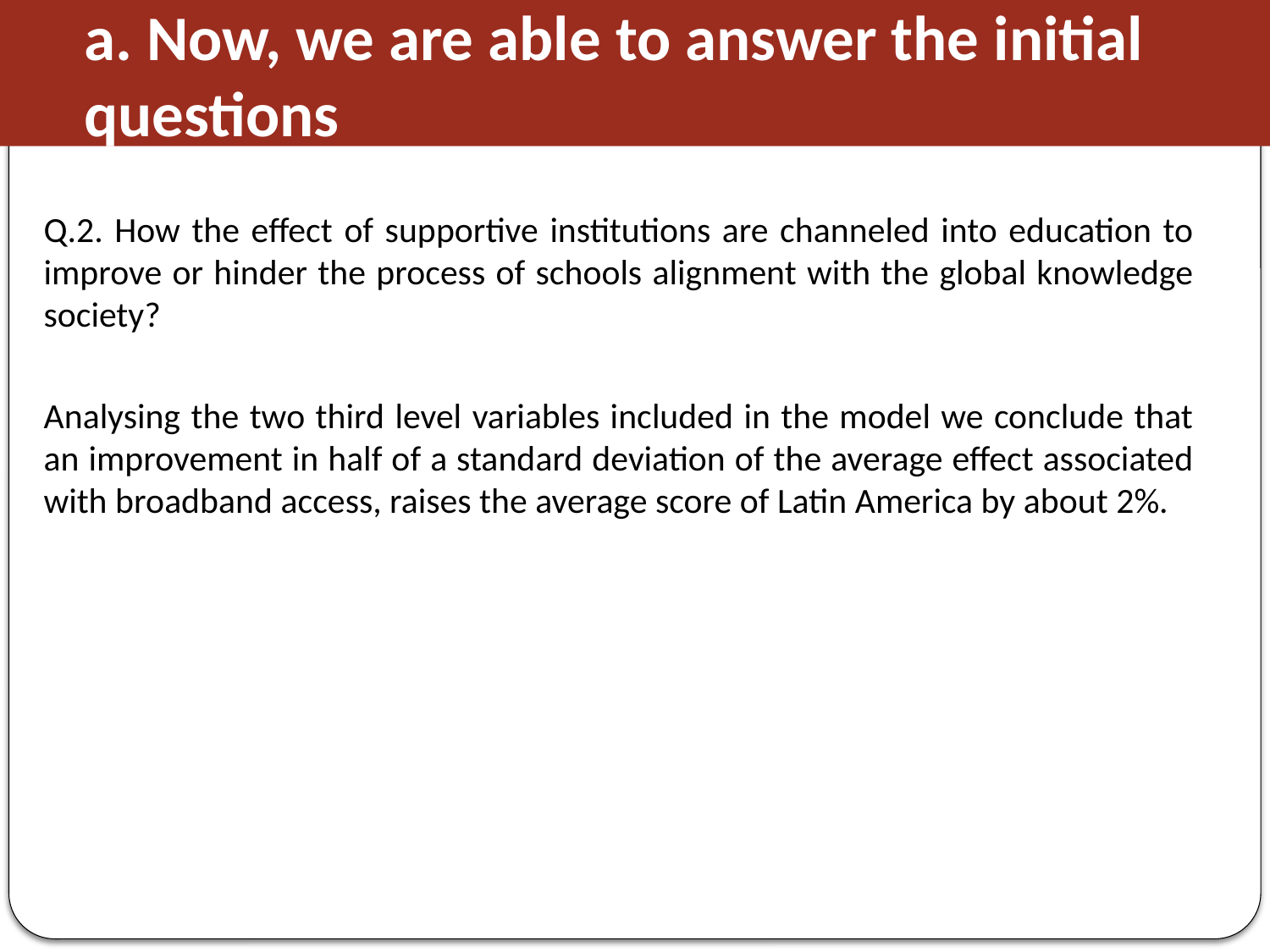

a. Now, we are able to answer the initial questions
Q.2. How the effect of supportive institutions are channeled into education to improve or hinder the process of schools alignment with the global knowledge society?

Analysing the two third level variables included in the model we conclude that an improvement in half of a standard deviation of the average effect associated with broadband access, raises the average score of Latin America by about 2%.